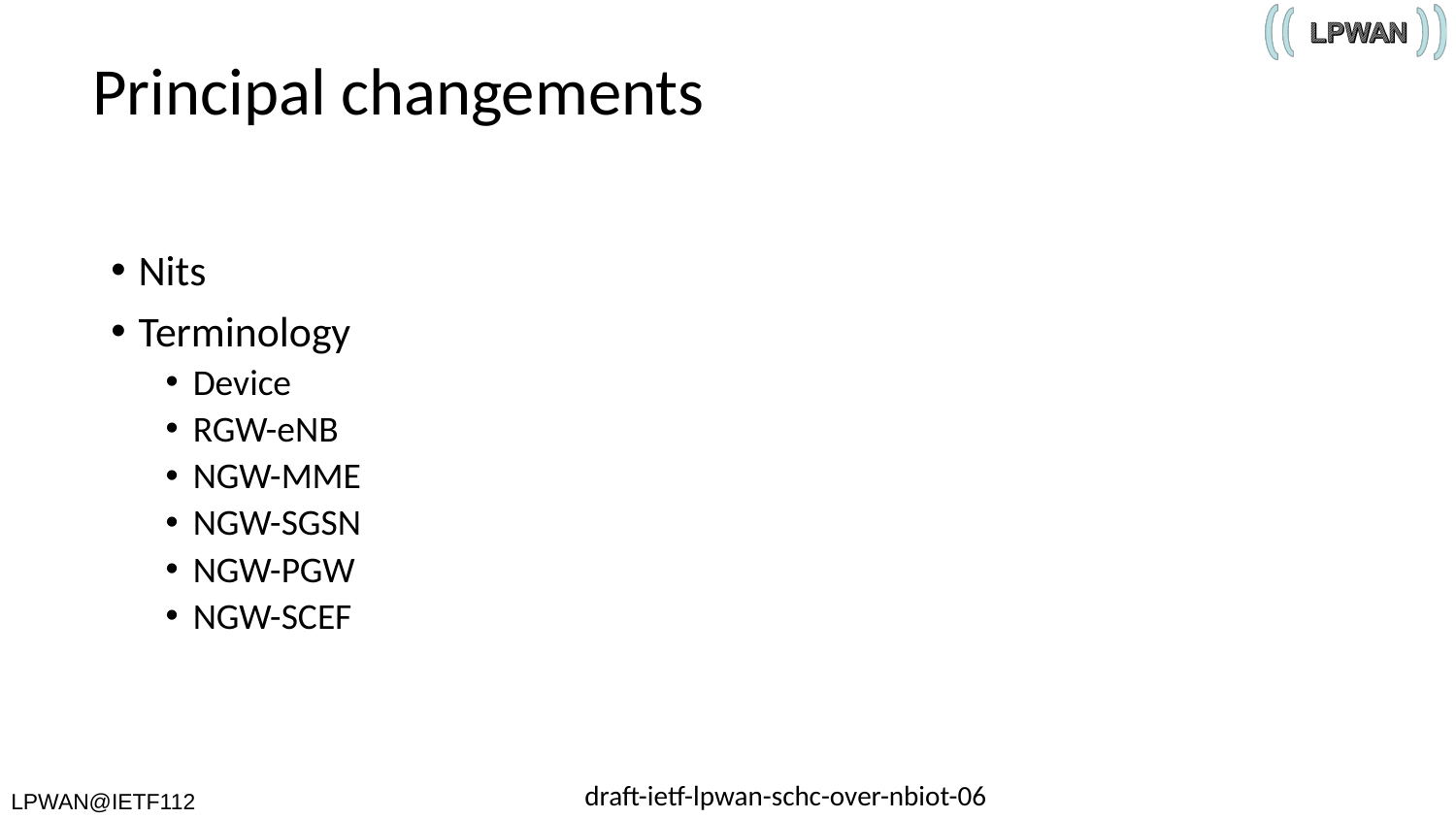

# Principal changements
Nits
Terminology
Device
RGW-eNB
NGW-MME
NGW-SGSN
NGW-PGW
NGW-SCEF

draft-ietf-lpwan-schc-over-nbiot-06